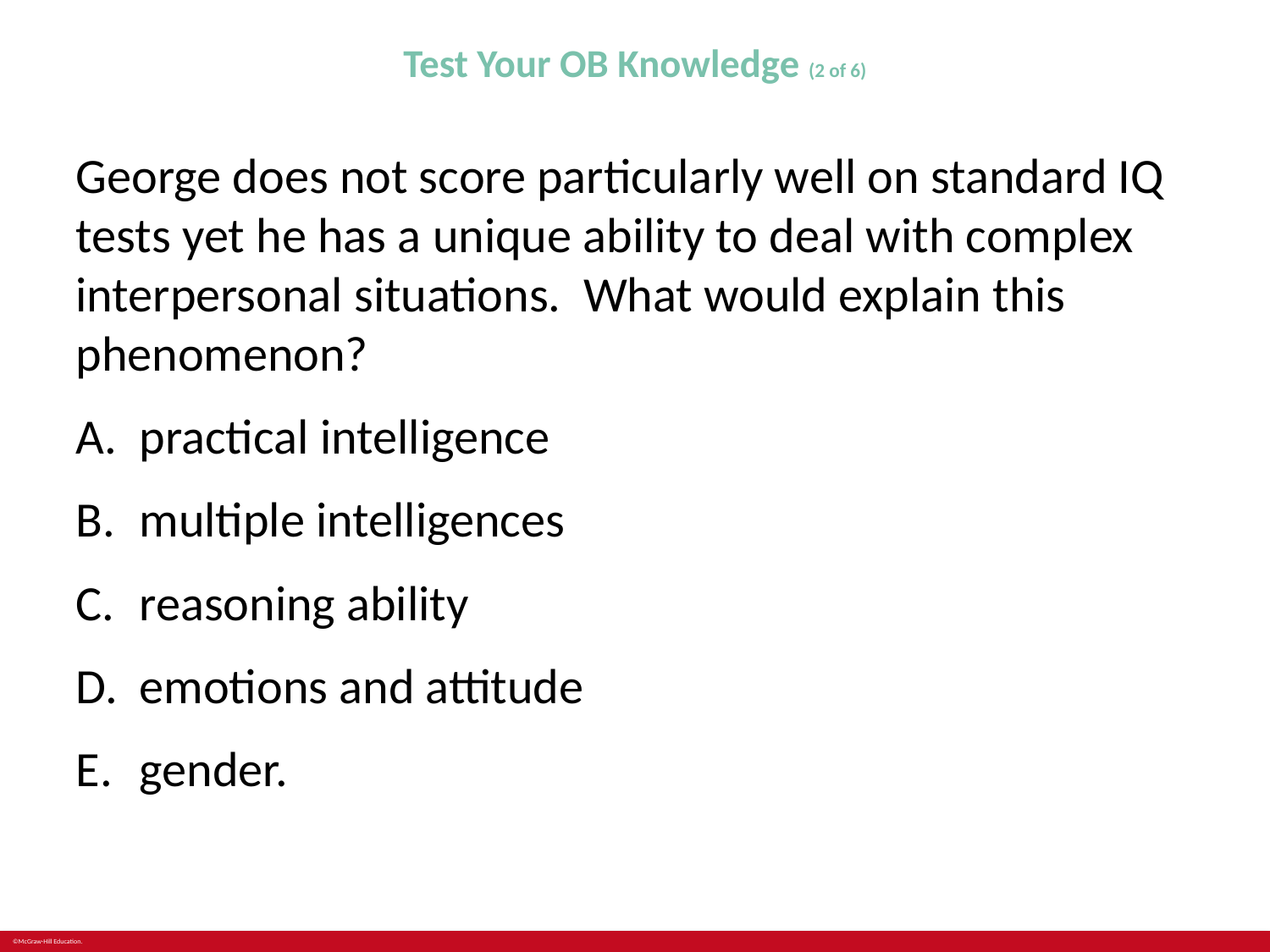

# Test Your OB Knowledge (2 of 6)
George does not score particularly well on standard IQ tests yet he has a unique ability to deal with complex interpersonal situations.  What would explain this phenomenon?
practical intelligence
multiple intelligences
reasoning ability
emotions and attitude
gender.